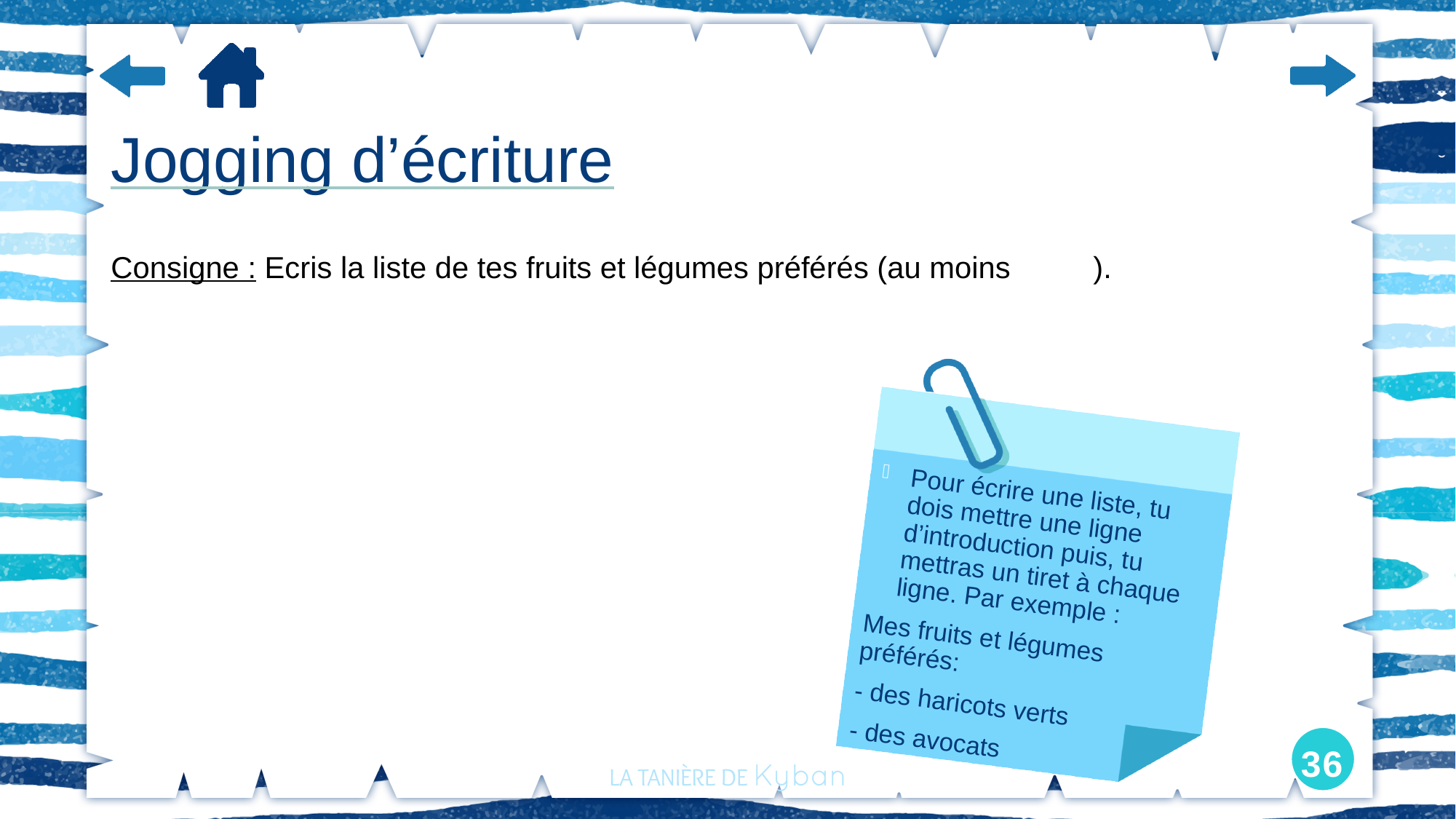

# Jogging d’écriture
Consigne : Ecris la liste de tes fruits et légumes préférés (au moins 	).
Pour écrire une liste, tu dois mettre une ligne d’introduction puis, tu mettras un tiret à chaque ligne. Par exemple :
Mes fruits et légumes préférés:
- des haricots verts
- des avocats
36